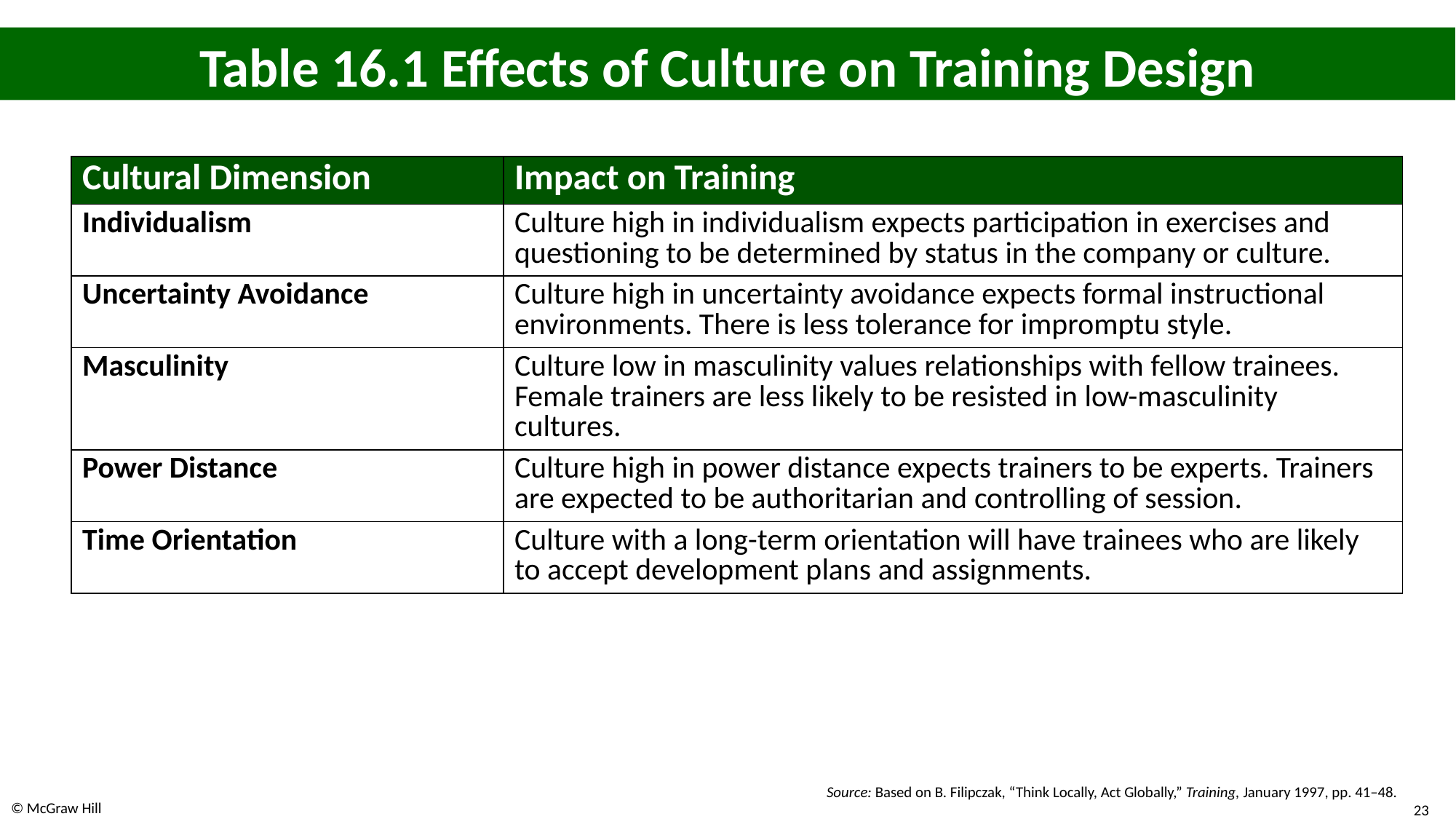

# Table 16.1 Effects of Culture on Training Design
| Cultural Dimension | Impact on Training |
| --- | --- |
| Individualism | Culture high in individualism expects participation in exercises and questioning to be determined by status in the company or culture. |
| Uncertainty Avoidance | Culture high in uncertainty avoidance expects formal instructional environments. There is less tolerance for impromptu style. |
| Masculinity | Culture low in masculinity values relationships with fellow trainees. Female trainers are less likely to be resisted in low-masculinity cultures. |
| Power Distance | Culture high in power distance expects trainers to be experts. Trainers are expected to be authoritarian and controlling of session. |
| Time Orientation | Culture with a long-term orientation will have trainees who are likely to accept development plans and assignments. |
Source: Based on B. Filipczak, “Think Locally, Act Globally,” Training, January 1997, pp. 41–48.